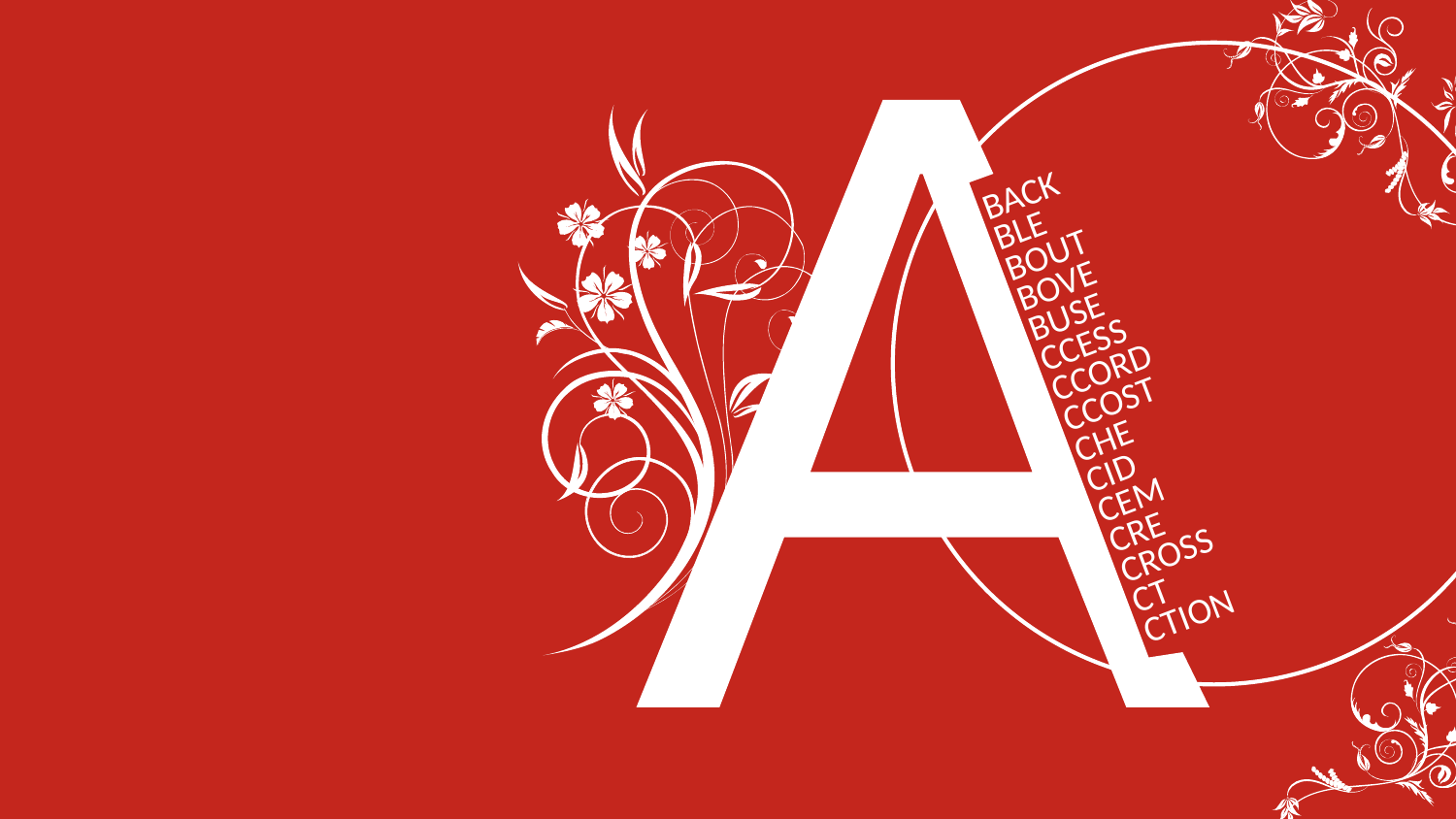

BACK
BLE
BOUT
BOVE
BUSE
CCESS
CCORD
CCOST
CHE
CID
CEM
CRE
CROSS
CT
CTION